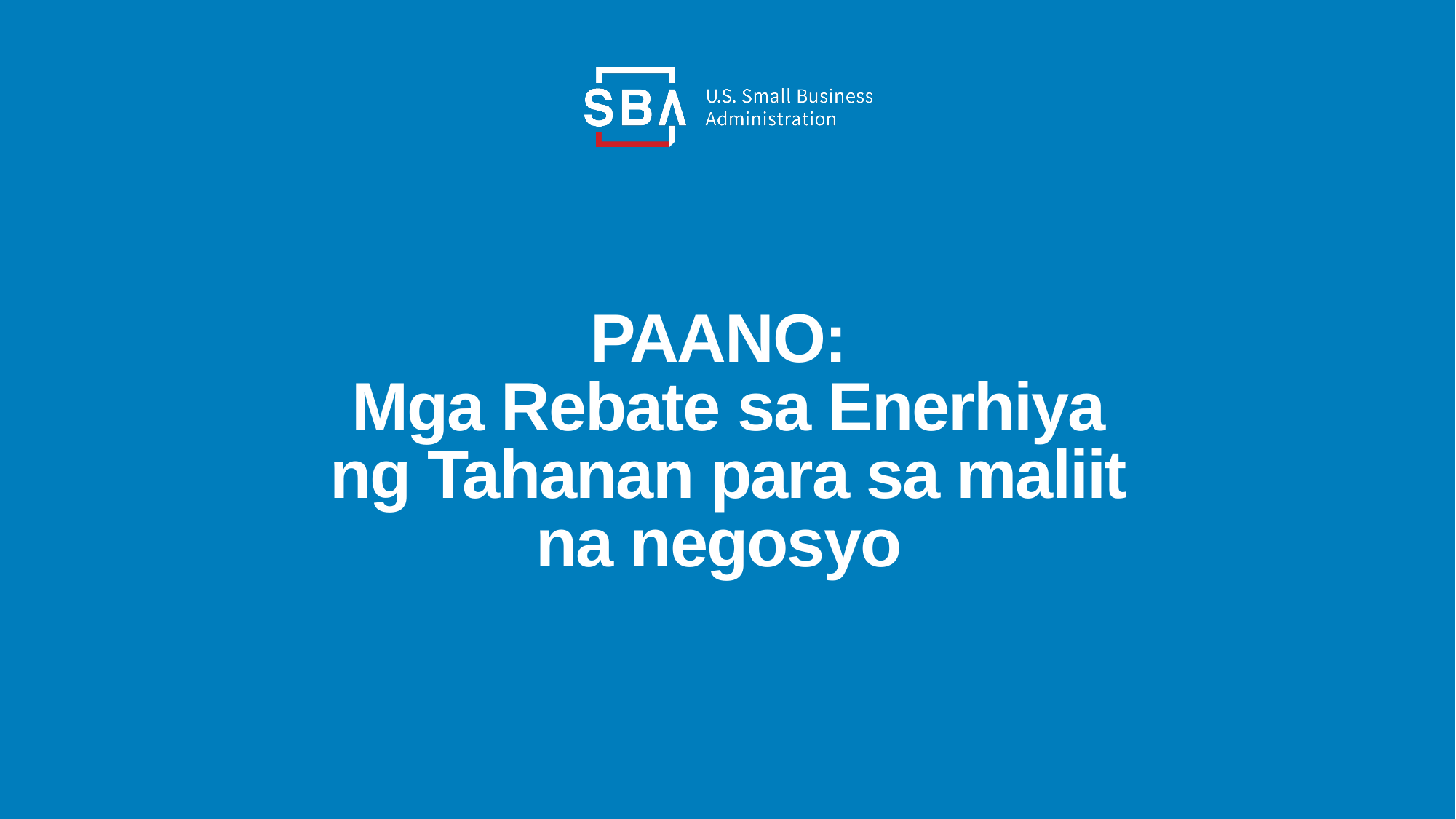

# PAANO: Mga Rebate sa Enerhiya ng Tahanan para sa maliit na negosyo